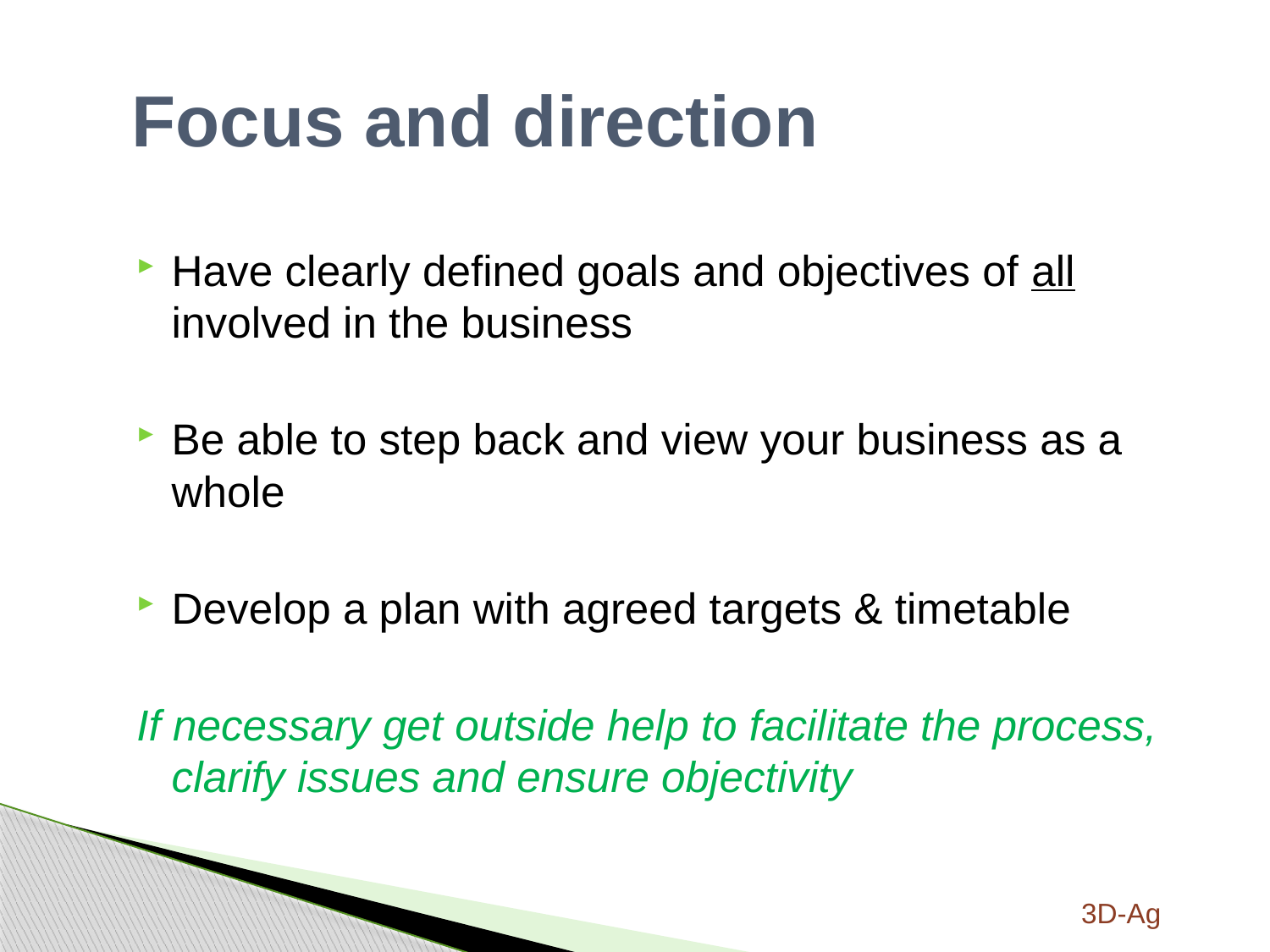

# Focus and direction

Have clearly defined goals and objectives of all involved in the business

Be able to step back and view your business as a whole

Develop a plan with agreed targets & timetable

If necessary get outside help to facilitate the process, clarify issues and ensure objectivity

3D-Ag